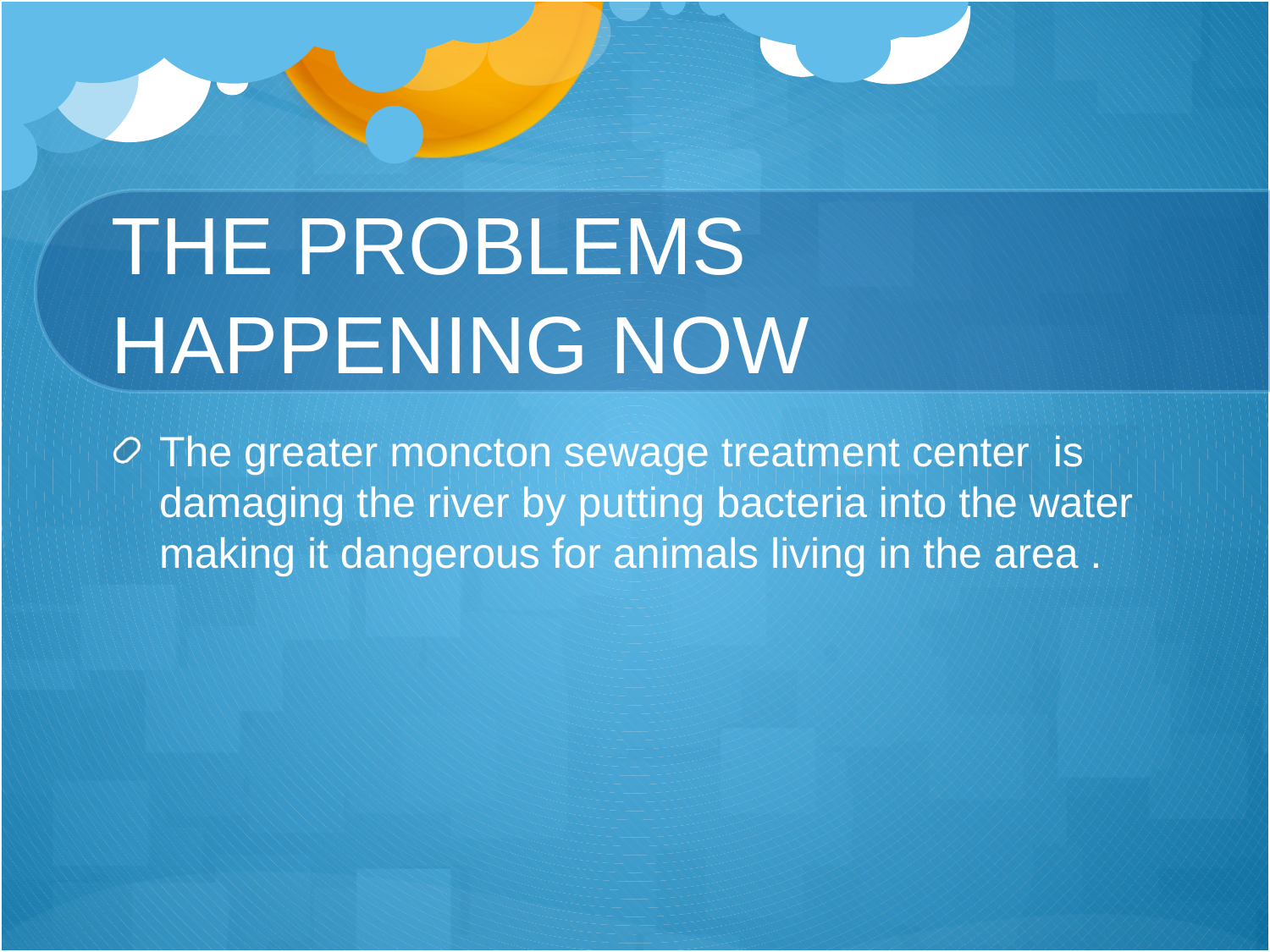

# THE PROBLEMS HAPPENING NOW
The greater moncton sewage treatment center  is damaging the river by putting bacteria into the water making it dangerous for animals living in the area .